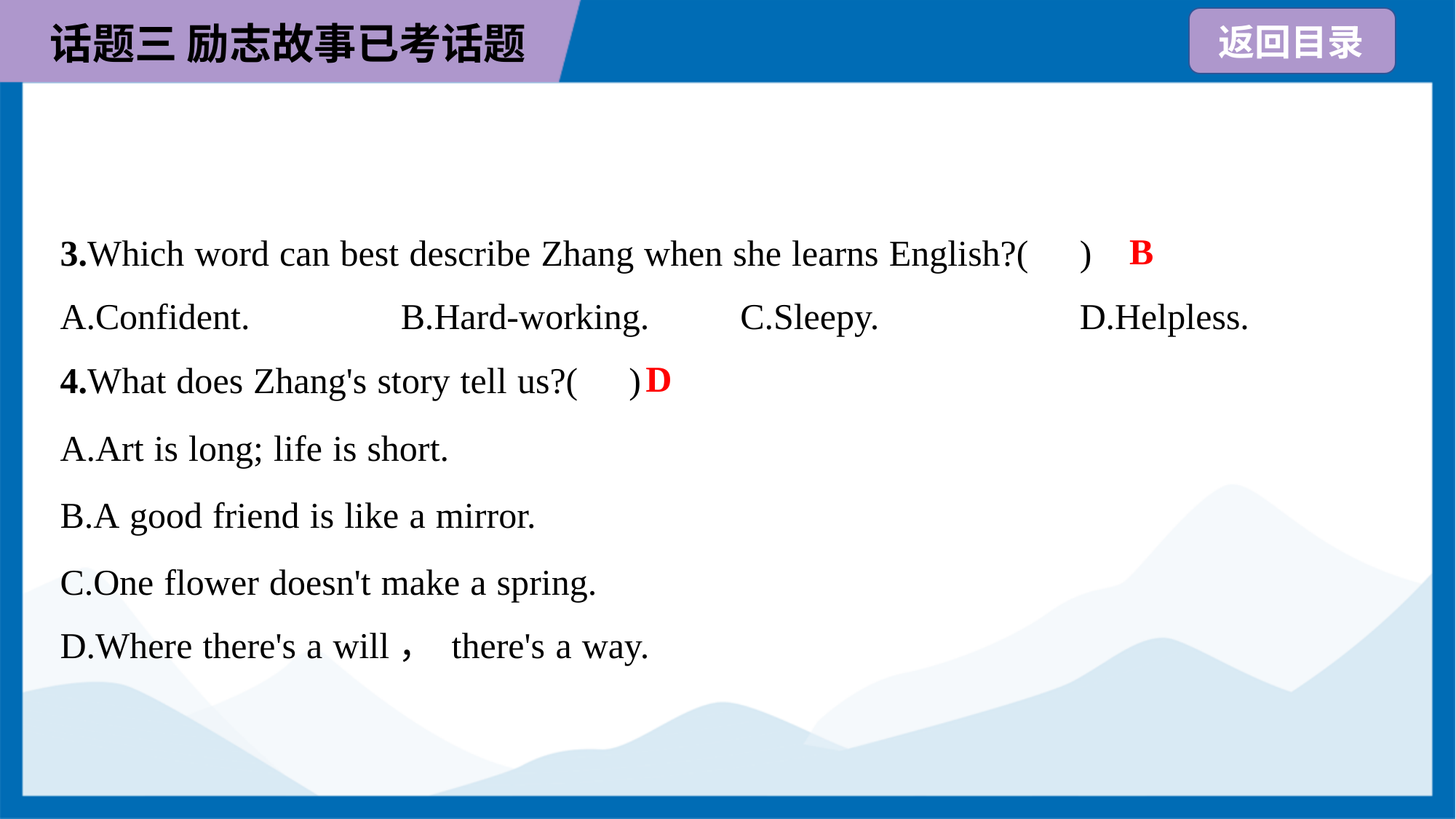

B
3.Which word can best describe Zhang when she learns English?(     )
A.Confident.	B.Hard-working.	C.Sleepy.	D.Helpless.
D
4.What does Zhang's story tell us?(     )
A.Art is long; life is short.
B.A good friend is like a mirror.
C.One flower doesn't make a spring.
D.Where there's a will， there's a way.